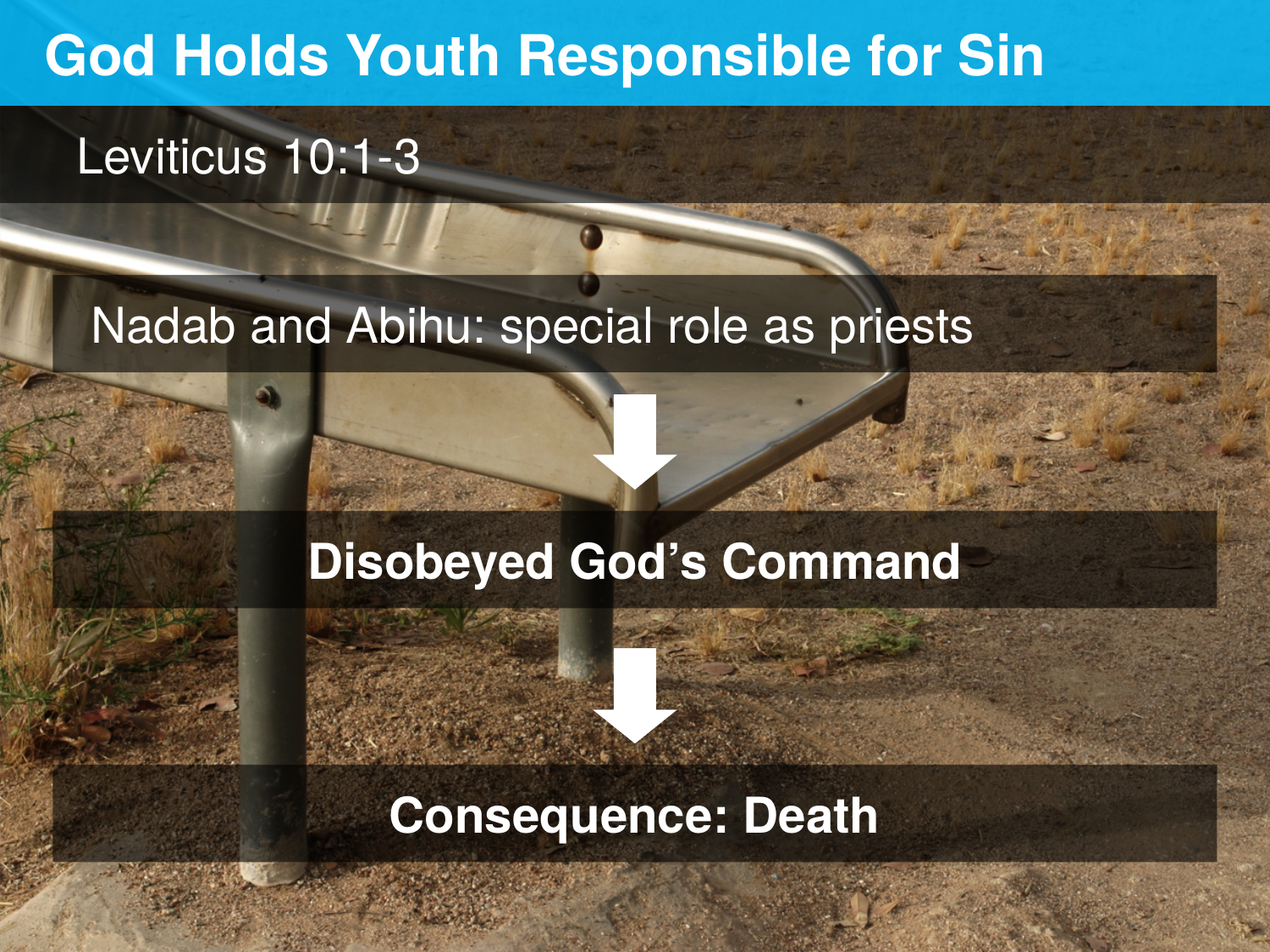

God Holds Youth Responsible for Sin
Leviticus 10:1-3
Nadab and Abihu: special role as priests

Disobeyed God’s Command

Consequence: Death